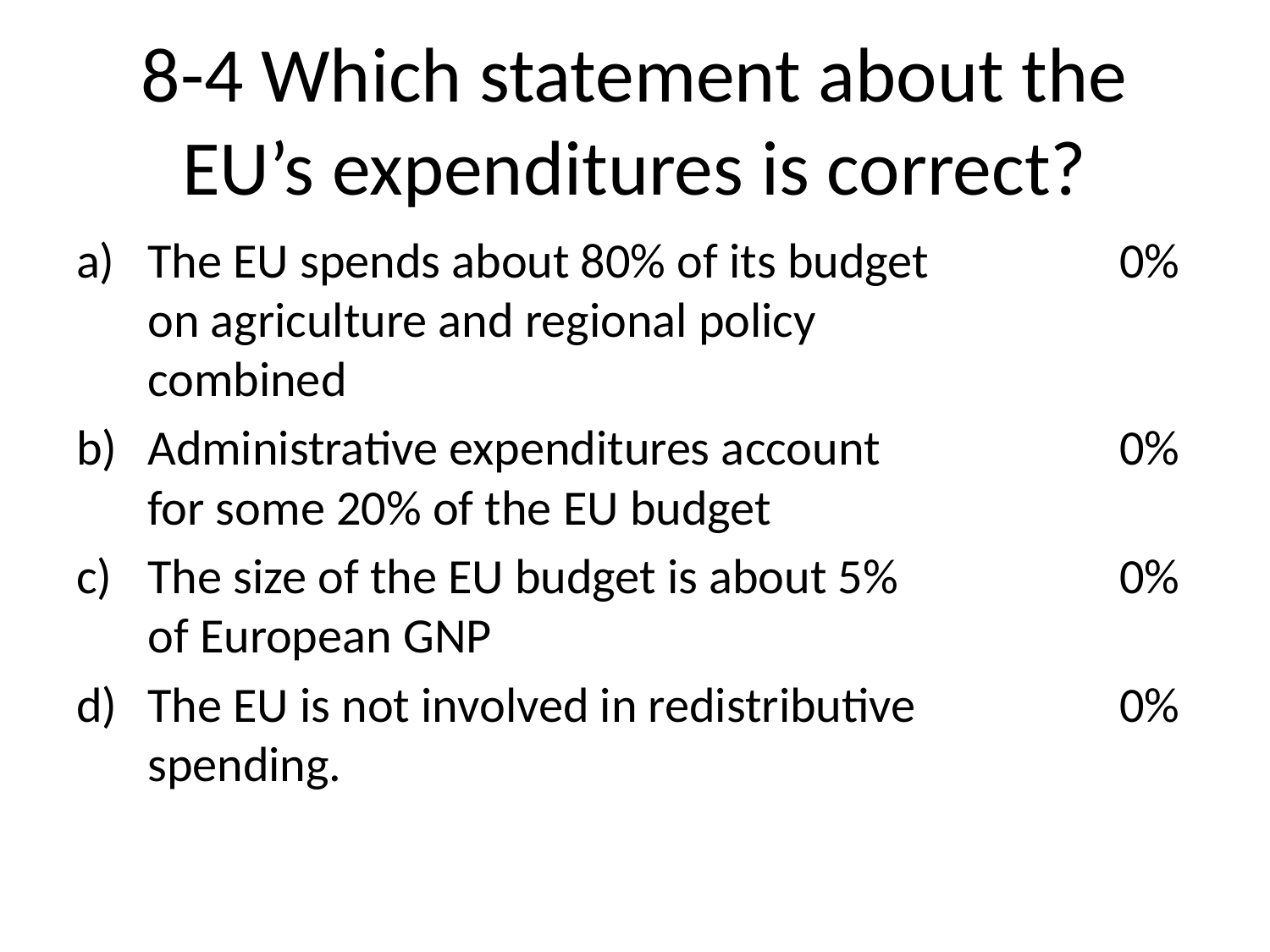

# 8-4 Which statement about the EU’s expenditures is correct?
The EU spends about 80% of its budget on agriculture and regional policy combined
Administrative expenditures account for some 20% of the EU budget
The size of the EU budget is about 5% of European GNP
The EU is not involved in redistributive spending.
0%
0%
0%
0%